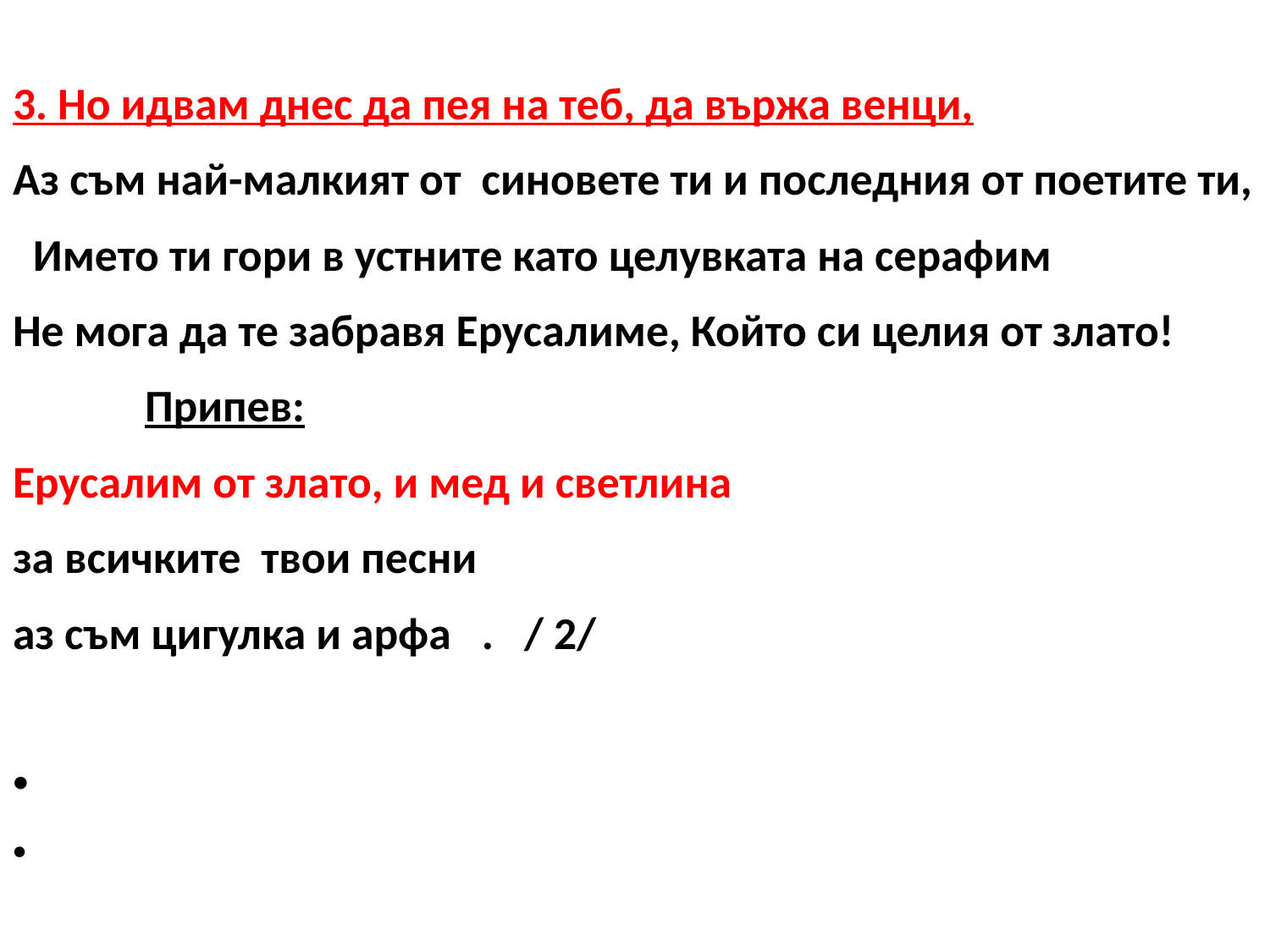

3. Но идвам днес да пея на теб, да вържа венци,
Аз съм най-малкият от  синовете ти и последния от поетите ти,
  Името ти гори в устните като целувката на серафим
Не мога да те забравя Ерусалиме, Който си целия от злато!
             Припев:
Ерусалим от злато, и мед и светлина
за всичките  твои песни
аз съм цигулка и арфа   .   / 2/